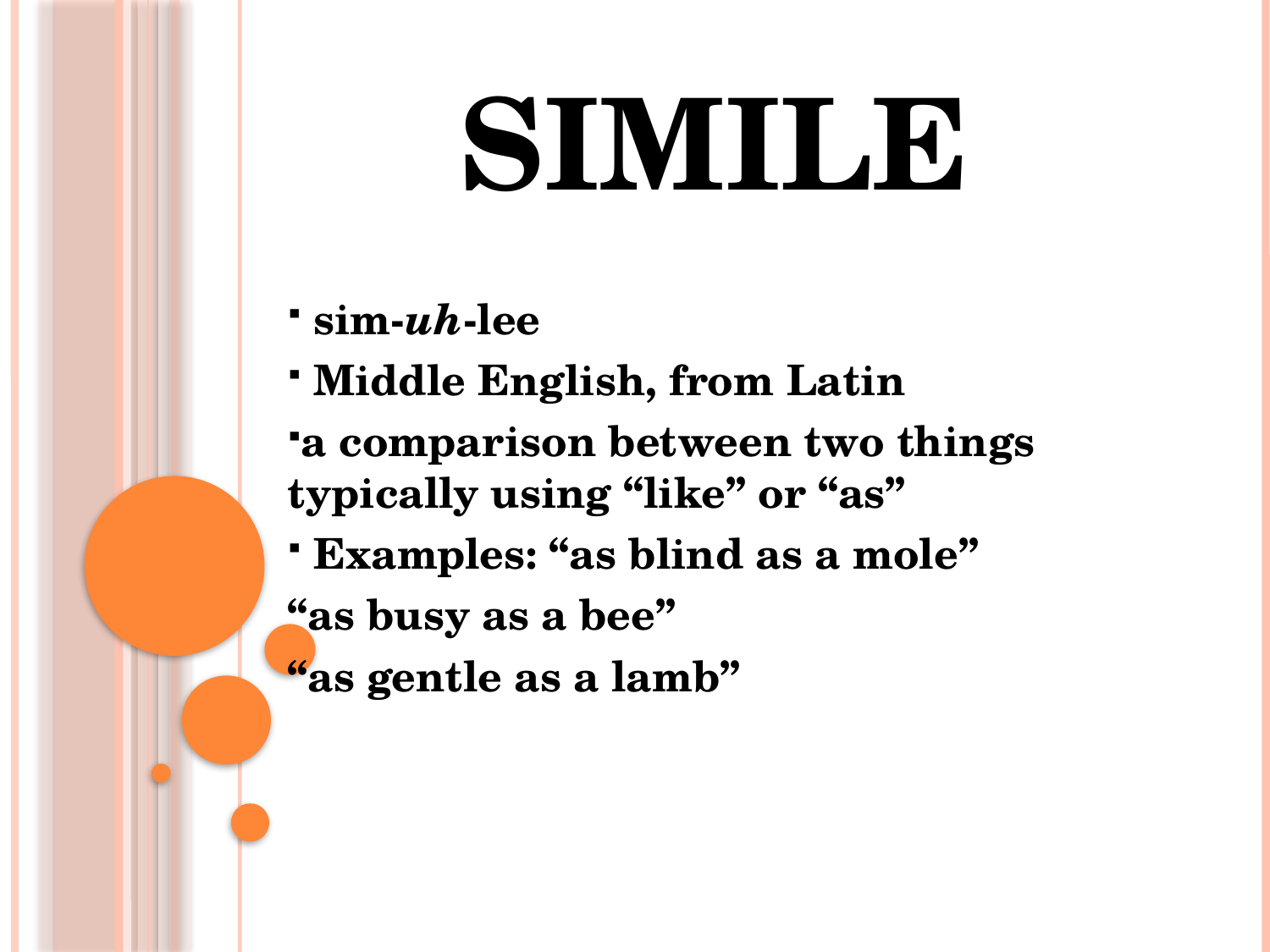

# Simile
 sim-uh-lee
 Middle English, from Latin
a comparison between two things typically using “like” or “as”
 Examples: “as blind as a mole”
“as busy as a bee”
“as gentle as a lamb”